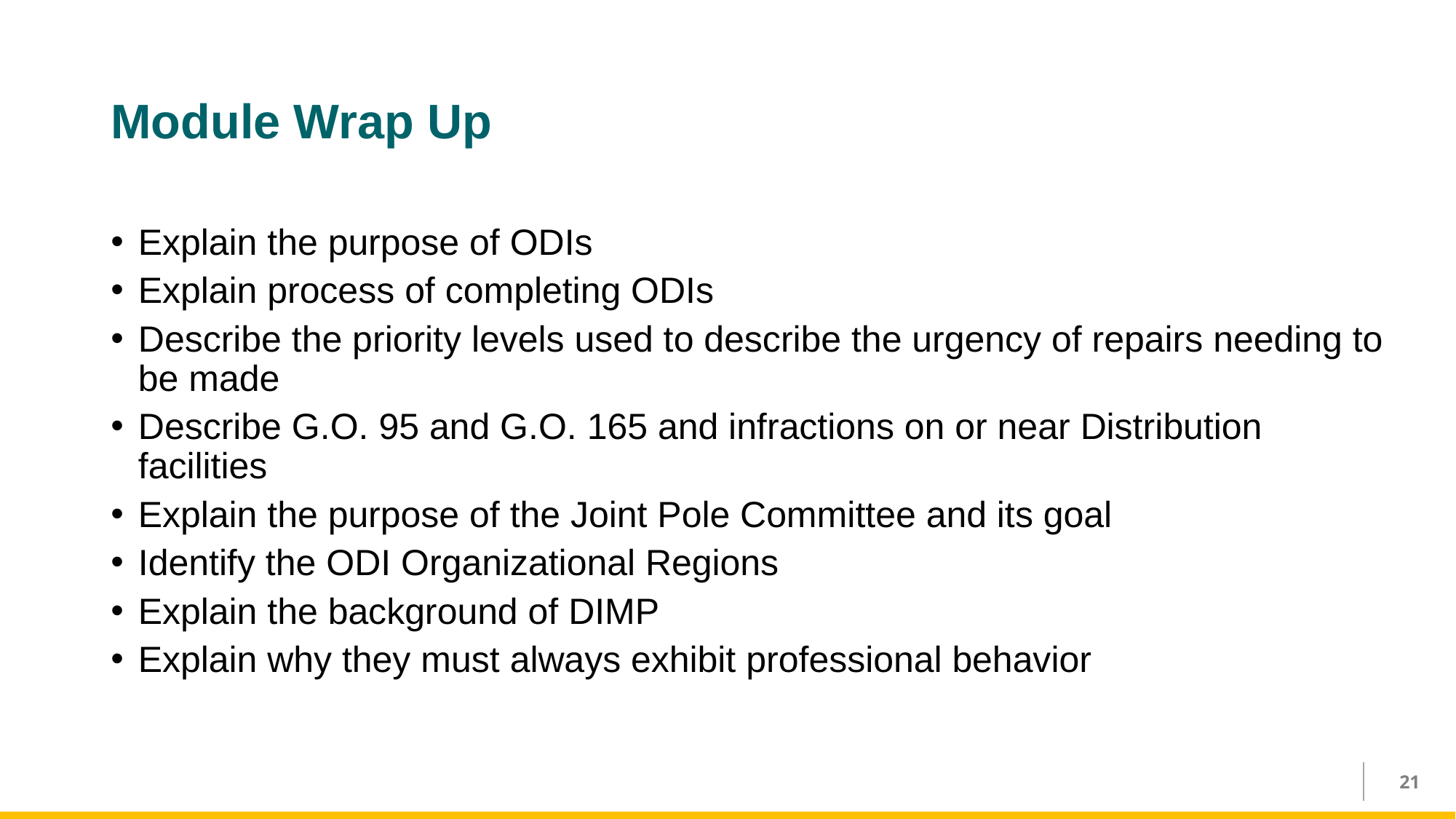

# Module Wrap Up
Explain the purpose of ODIs
Explain process of completing ODIs
Describe the priority levels used to describe the urgency of repairs needing to be made
Describe G.O. 95 and G.O. 165 and infractions on or near Distribution facilities
Explain the purpose of the Joint Pole Committee and its goal
Identify the ODI Organizational Regions
Explain the background of DIMP
Explain why they must always exhibit professional behavior